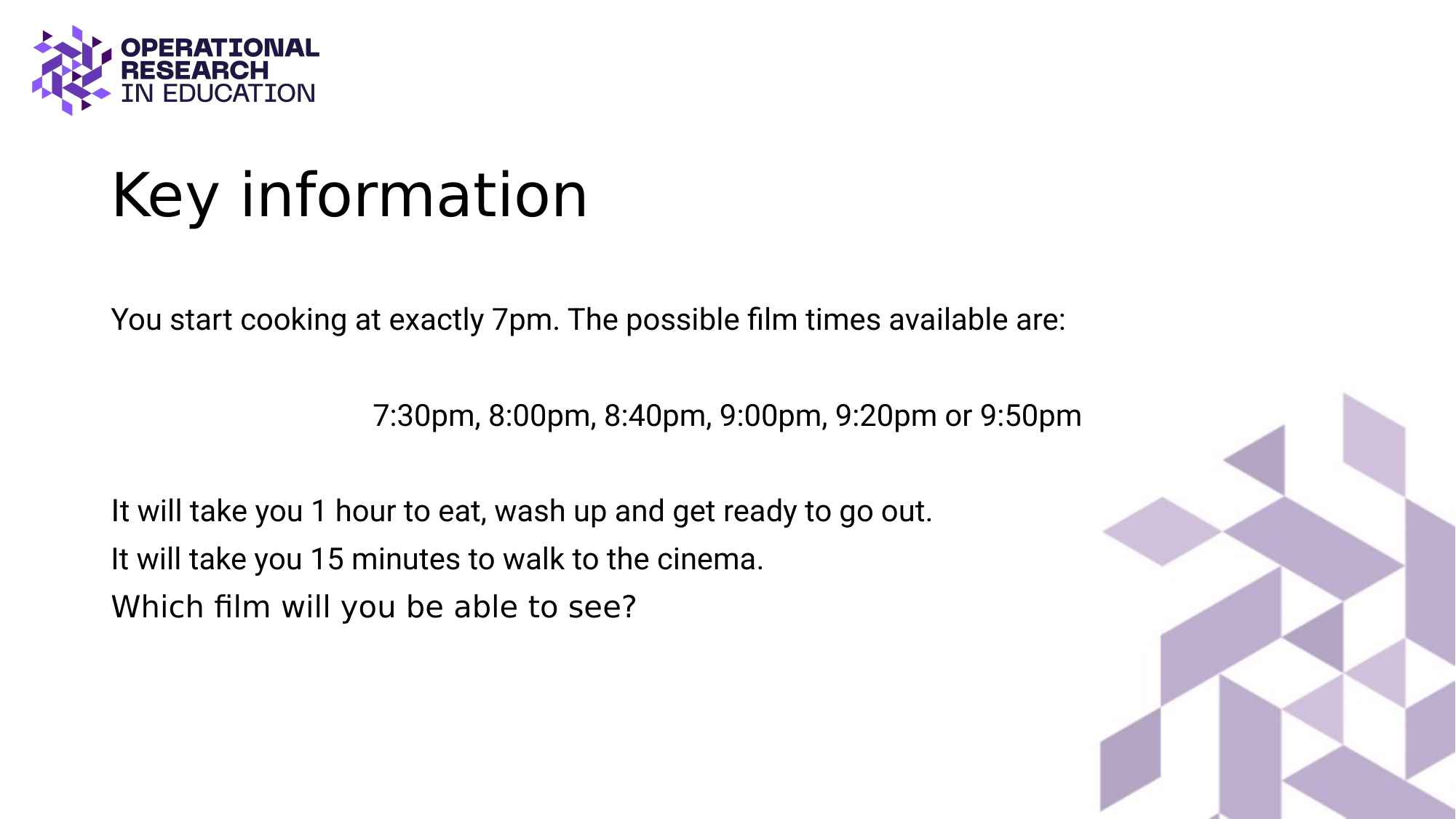

# Key information
You start cooking at exactly 7pm. The possible film times available are:

7:30pm, 8:00pm, 8:40pm, 9:00pm, 9:20pm or 9:50pm

It will take you 1 hour to eat, wash up and get ready to go out.
It will take you 15 minutes to walk to the cinema.
Which film will you be able to see?